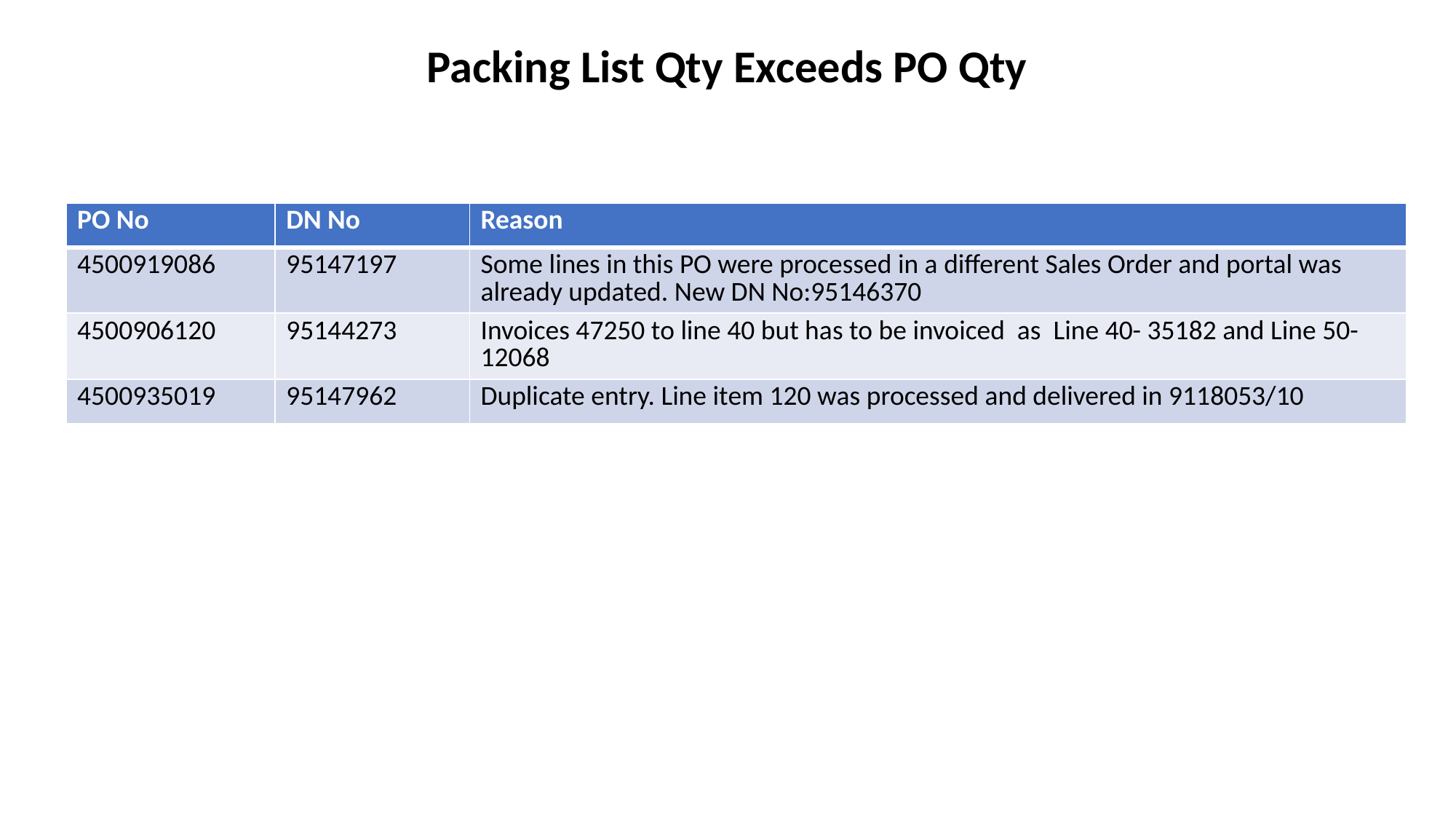

Packing List Qty Exceeds PO Qty
| PO No | DN No | Reason |
| --- | --- | --- |
| 4500919086 | 95147197 | Some lines in this PO were processed in a different Sales Order and portal was already updated. New DN No:95146370 |
| 4500906120 | 95144273 | Invoices 47250 to line 40 but has to be invoiced as Line 40- 35182 and Line 50- 12068 |
| 4500935019 | 95147962 | Duplicate entry. Line item 120 was processed and delivered in 9118053/10 |